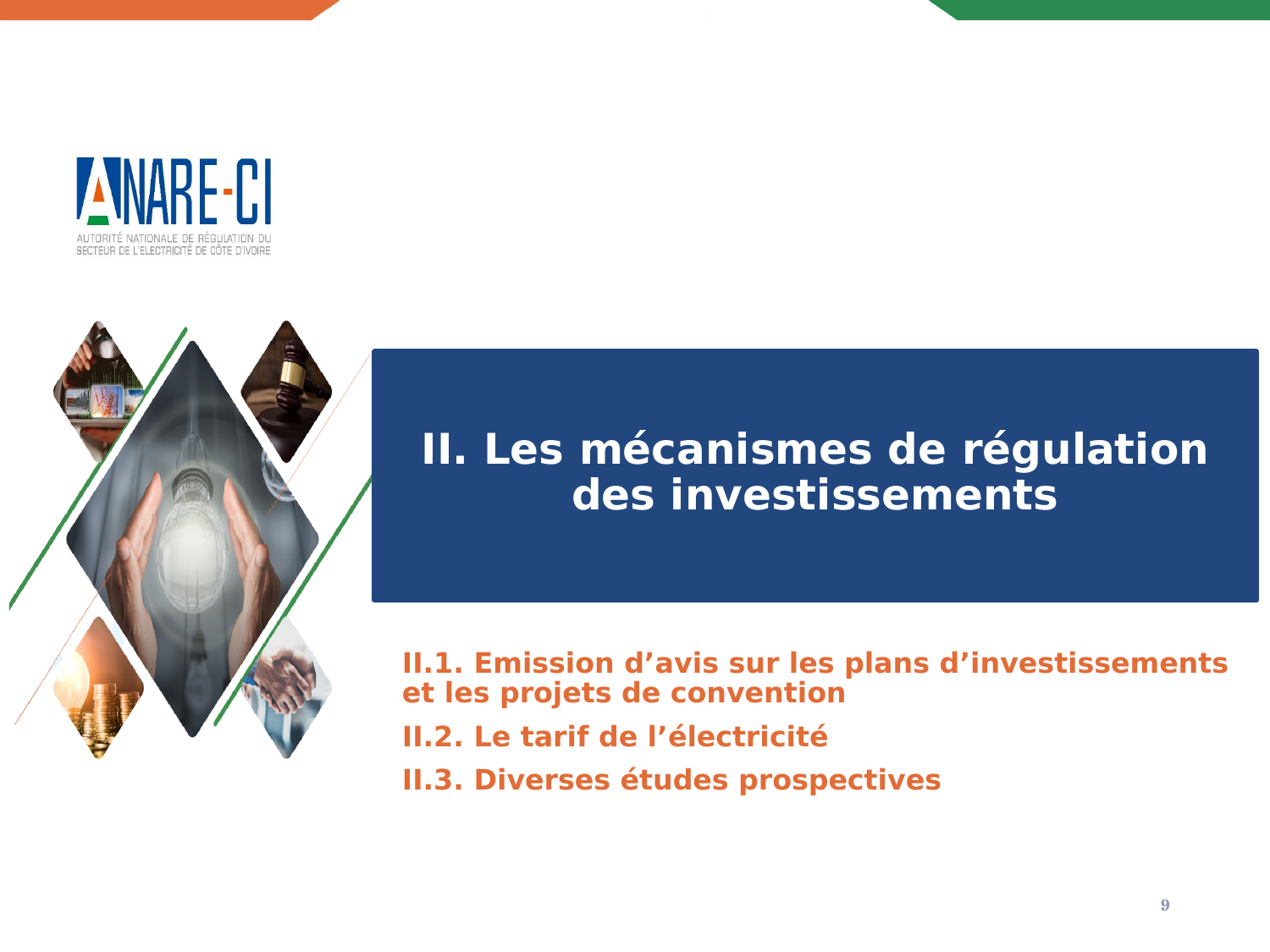

# II. Les mécanismes de régulation des investissements
II.1. Emission d’avis sur les plans d’investissements et les projets de convention
II.2. Le tarif de l’électricité
II.3. Diverses études prospectives
9